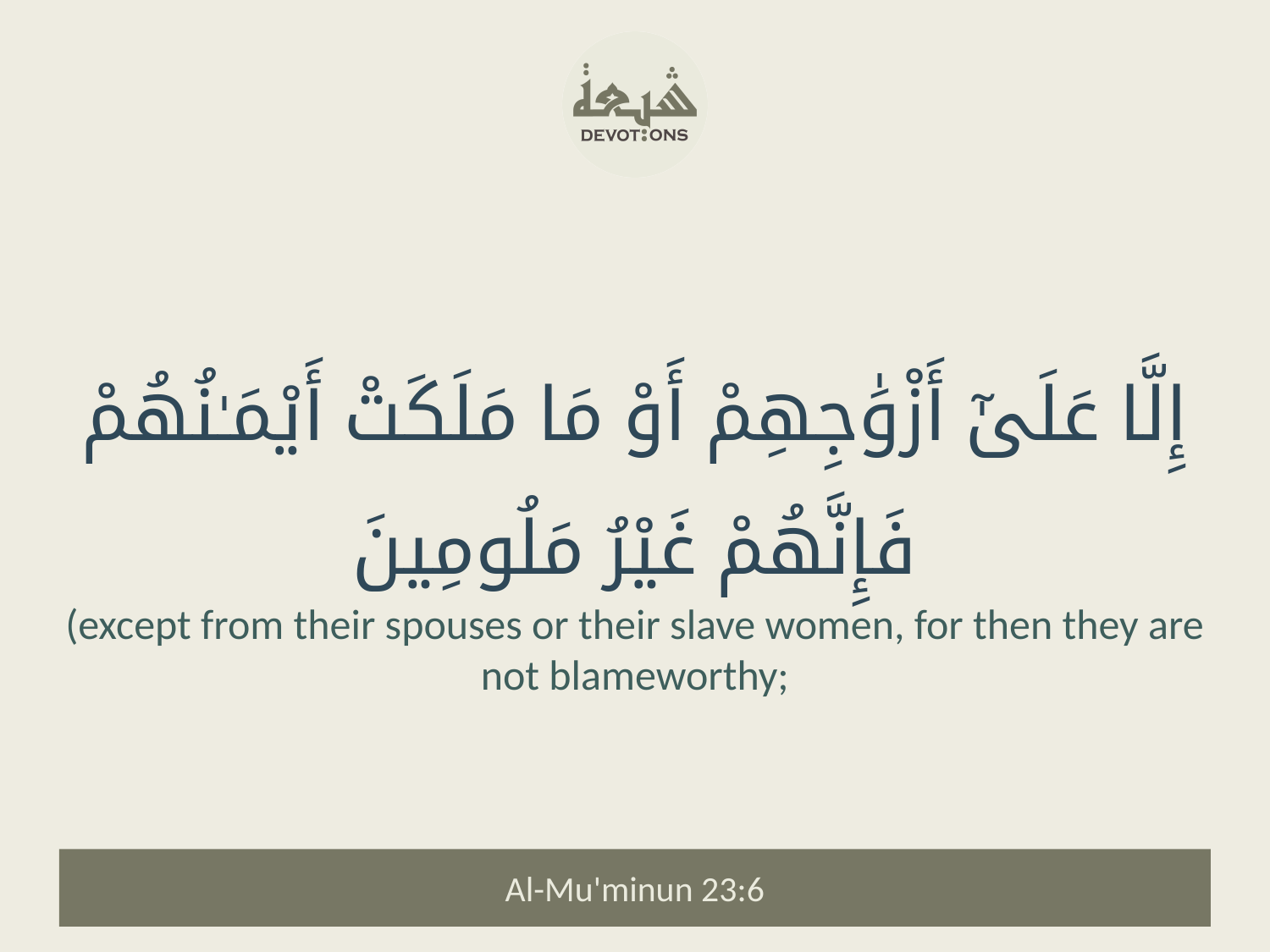

إِلَّا عَلَىٰٓ أَزْوَٰجِهِمْ أَوْ مَا مَلَكَتْ أَيْمَـٰنُهُمْ فَإِنَّهُمْ غَيْرُ مَلُومِينَ
(except from their spouses or their slave women, for then they are not blameworthy;
Al-Mu'minun 23:6